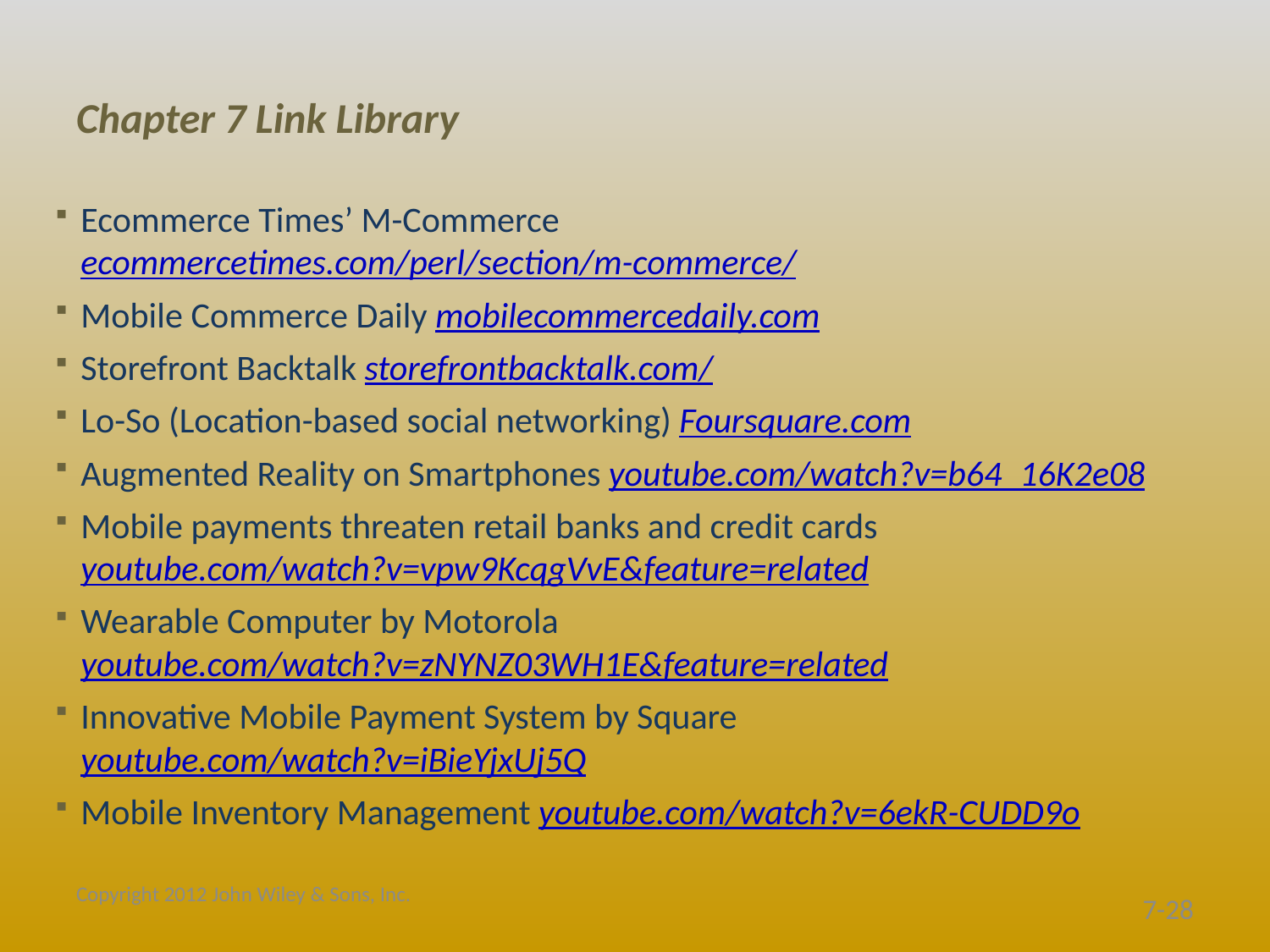

# Chapter 7 Link Library
Ecommerce Times’ M-Commerce ecommercetimes.com/perl/section/m-commerce/
Mobile Commerce Daily mobilecommercedaily.com
Storefront Backtalk storefrontbacktalk.com/
Lo-So (Location-based social networking) Foursquare.com
Augmented Reality on Smartphones youtube.com/watch?v=b64_16K2e08
Mobile payments threaten retail banks and credit cards  youtube.com/watch?v=vpw9KcqgVvE&feature=related
Wearable Computer by Motorola youtube.com/watch?v=zNYNZ03WH1E&feature=related
Innovative Mobile Payment System by Square youtube.com/watch?v=iBieYjxUj5Q
Mobile Inventory Management youtube.com/watch?v=6ekR-CUDD9o

Copyright 2012 John Wiley & Sons, Inc.
7-28